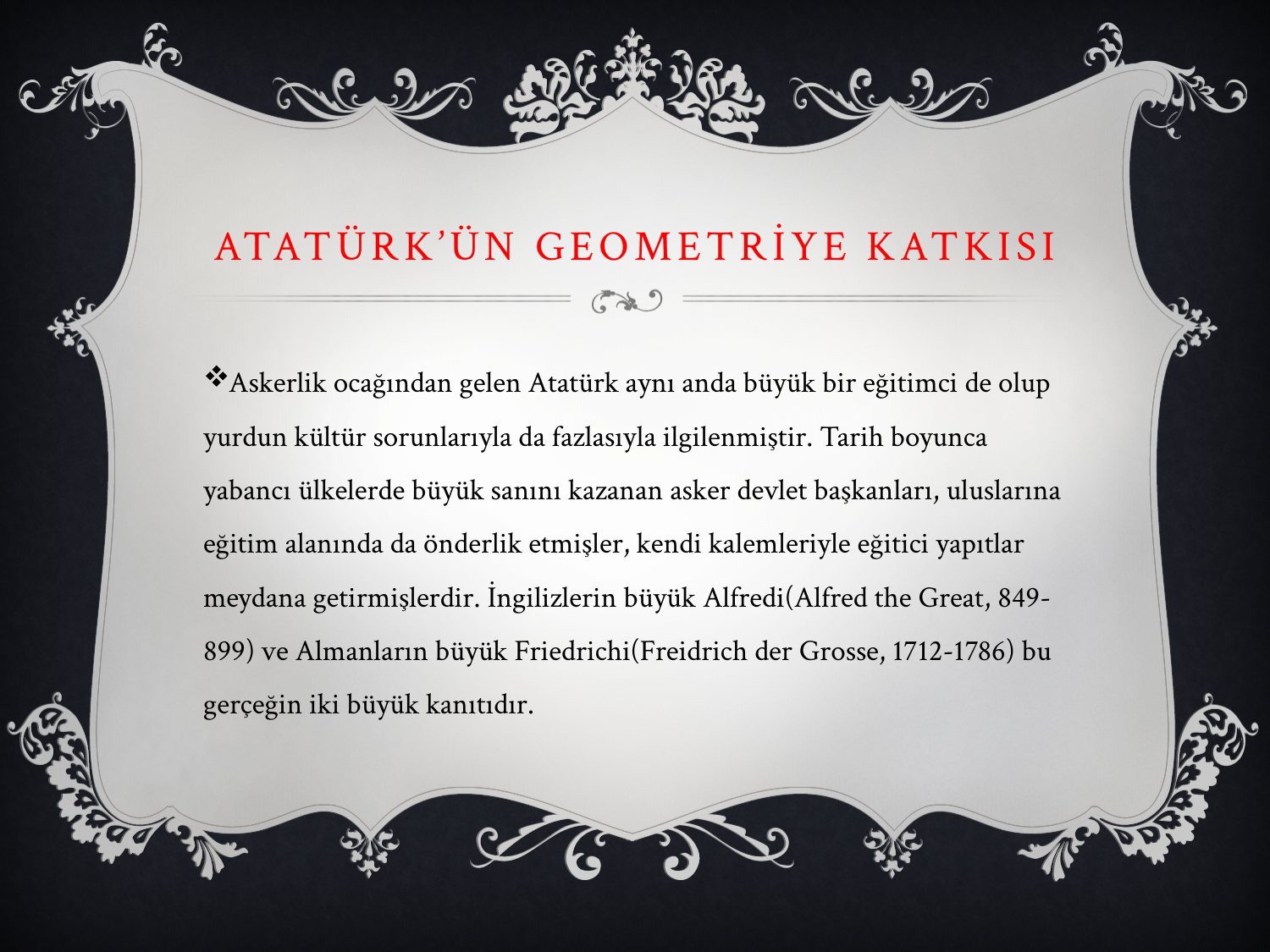

# Atatürk’ün geometriye katkısı
Askerlik ocağından gelen Atatürk aynı anda büyük bir eğitimci de olup yurdun kültür sorunlarıyla da fazlasıyla ilgilenmiştir. Tarih boyunca yabancı ülkelerde büyük sanını kazanan asker devlet başkanları, uluslarına eğitim alanında da önderlik etmişler, kendi kalemleriyle eğitici yapıtlar meydana getirmişlerdir. İngilizlerin büyük Alfredi(Alfred the Great, 849-899) ve Almanların büyük Friedrichi(Freidrich der Grosse, 1712-1786) bu gerçeğin iki büyük kanıtıdır.